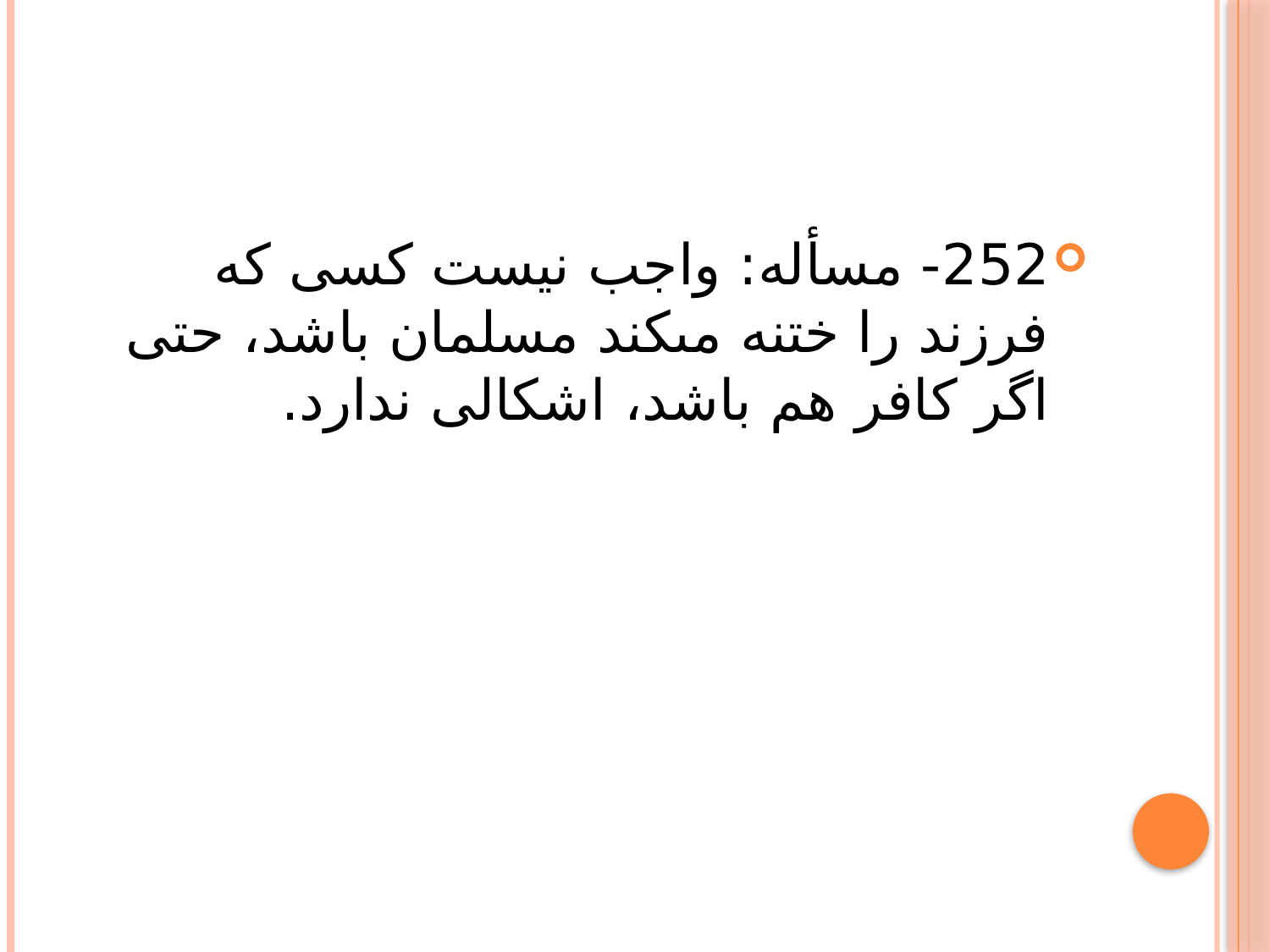

#
252- مسأله: واجب نيست كسى كه فرزند را ختنه مى‏كند مسلمان باشد، حتى اگر كافر هم باشد، اشكالى ندارد.